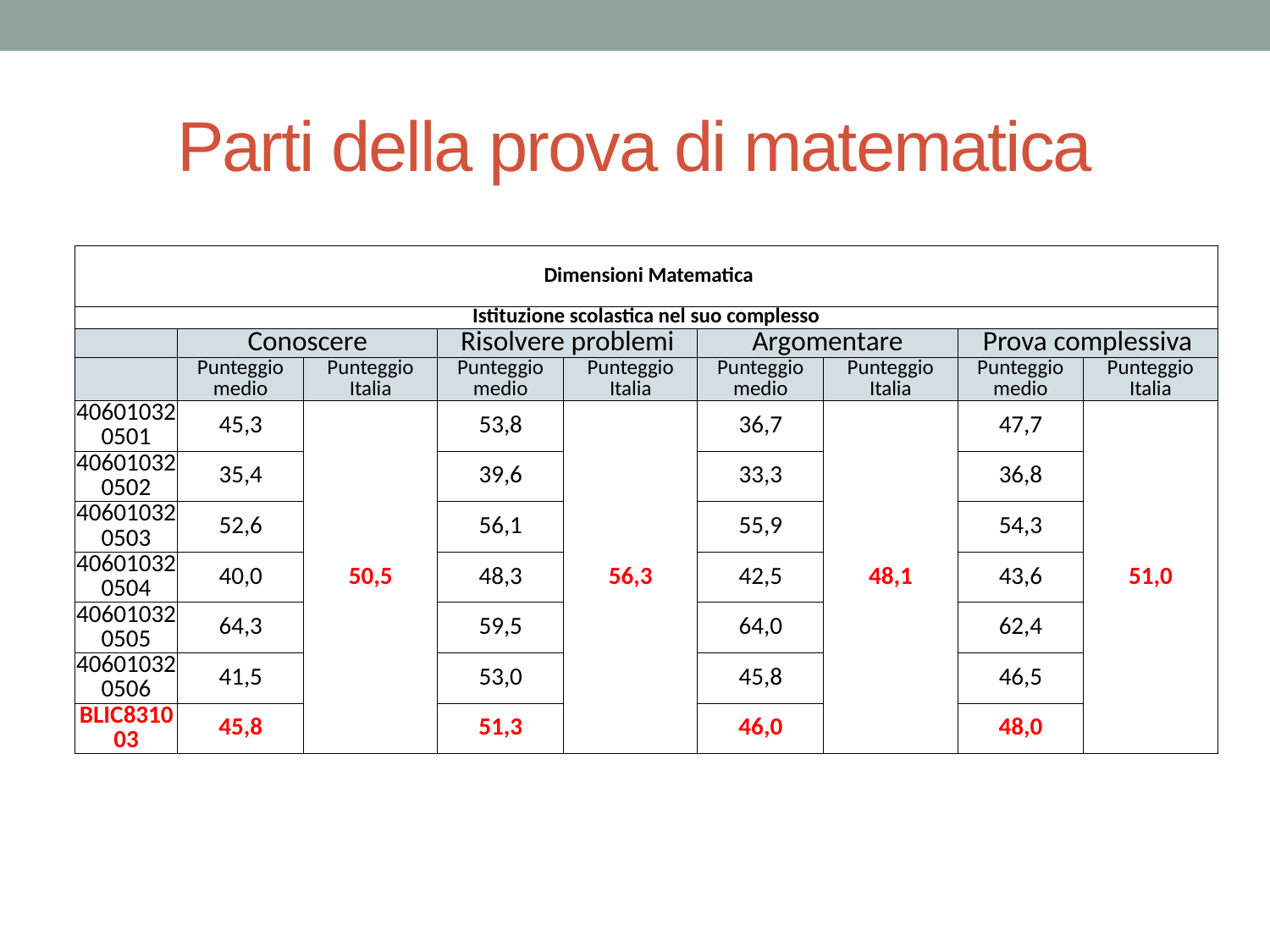

# Parti della prova di matematica
| Dimensioni Matematica |  |  |  |  |  |  |  |  |
| --- | --- | --- | --- | --- | --- | --- | --- | --- |
| Istituzione scolastica nel suo complesso |  |  |  |  |  |  |  |  |
|  | Conoscere |  | Risolvere problemi |  | Argomentare |  | Prova complessiva |  |
|  | Punteggio medio | Punteggio Italia | Punteggio medio | Punteggio Italia | Punteggio medio | Punteggio Italia | Punteggio medio | Punteggio Italia |
| 406010320501 | 45,3 | 50,5 | 53,8 | 56,3 | 36,7 | 48,1 | 47,7 | 51,0 |
| 406010320502 | 35,4 |  | 39,6 |  | 33,3 |  | 36,8 |  |
| 406010320503 | 52,6 |  | 56,1 |  | 55,9 |  | 54,3 |  |
| 406010320504 | 40,0 |  | 48,3 |  | 42,5 |  | 43,6 |  |
| 406010320505 | 64,3 |  | 59,5 |  | 64,0 |  | 62,4 |  |
| 406010320506 | 41,5 |  | 53,0 |  | 45,8 |  | 46,5 |  |
| BLIC831003 | 45,8 |  | 51,3 |  | 46,0 |  | 48,0 |  |